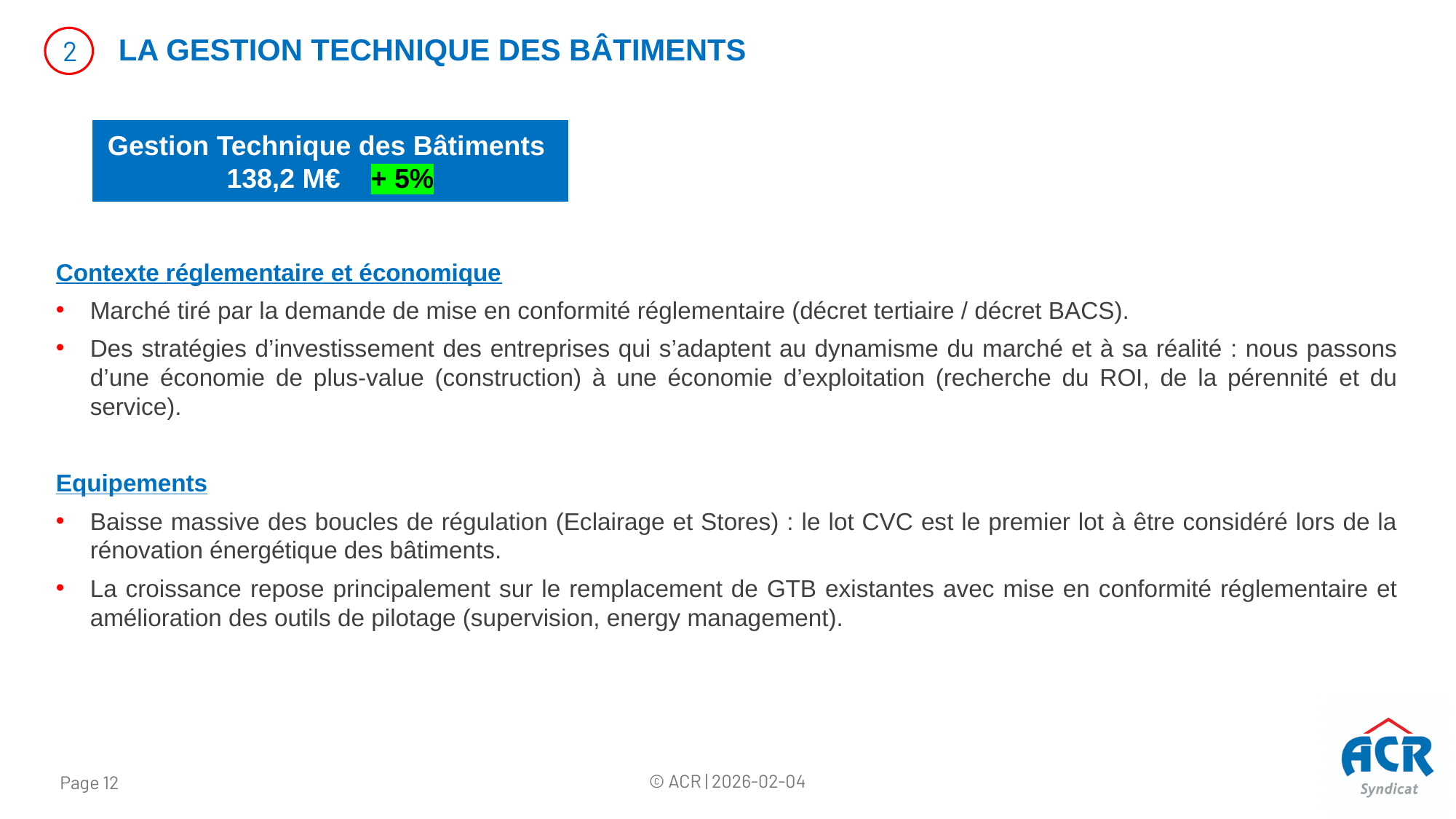

LA Gestion Technique des Bâtiments
2
Gestion Technique des Bâtiments
138,2 M€    + 5%
Contexte réglementaire et économique
Marché tiré par la demande de mise en conformité réglementaire (décret tertiaire / décret BACS).
Des stratégies d’investissement des entreprises qui s’adaptent au dynamisme du marché et à sa réalité : nous passons d’une économie de plus-value (construction) à une économie d’exploitation (recherche du ROI, de la pérennité et du service).

Equipements
Baisse massive des boucles de régulation (Eclairage et Stores) : le lot CVC est le premier lot à être considéré lors de la rénovation énergétique des bâtiments.
La croissance repose principalement sur le remplacement de GTB existantes avec mise en conformité réglementaire et amélioration des outils de pilotage (supervision, energy management).
Page 12
© ACR | 2026-02-04